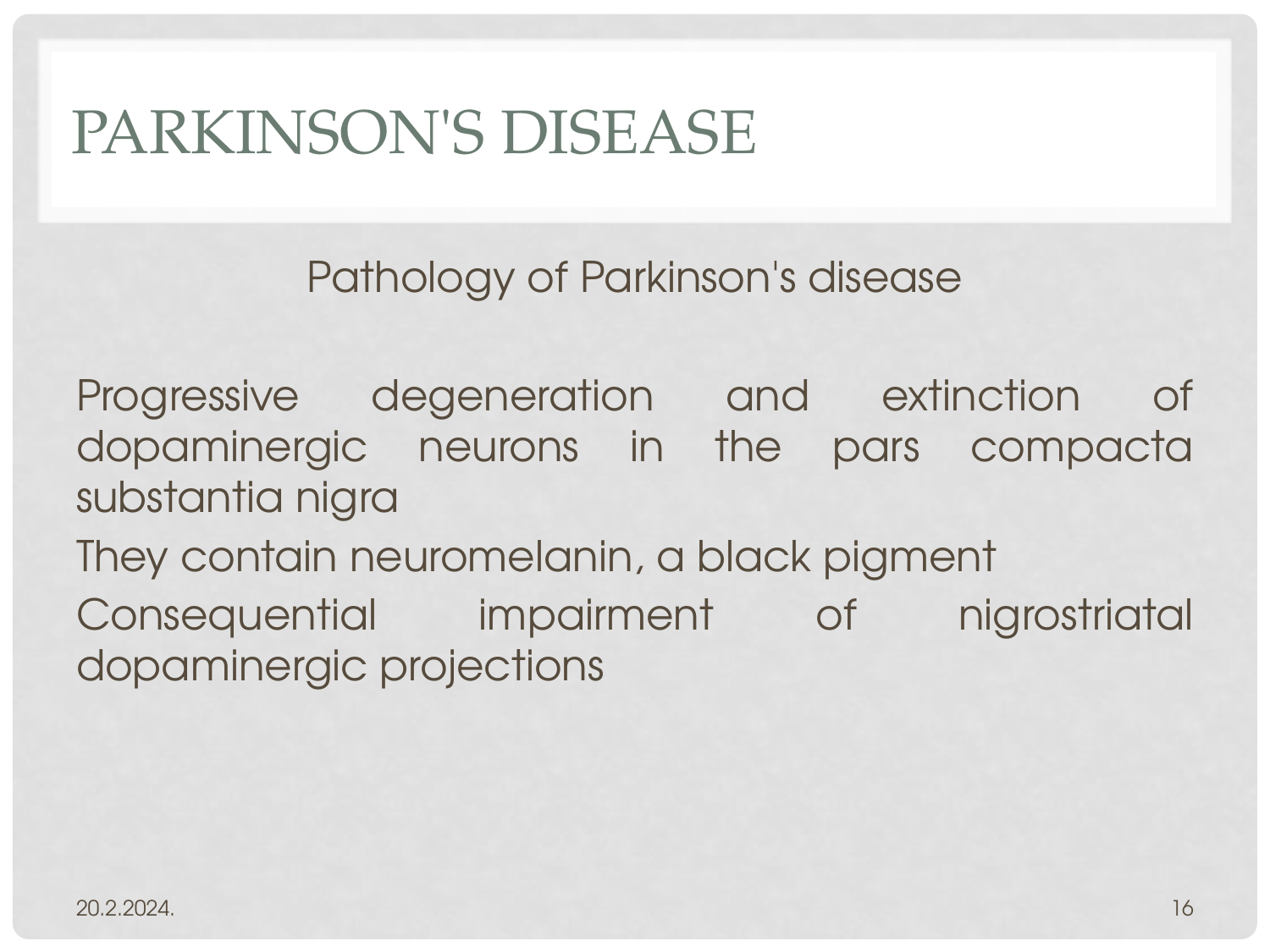

# PARKINSON'S DISEASE
Pathology of Parkinson's disease

Progressive degeneration and extinction of dopaminergic neurons in the pars compacta substantia nigra
They contain neuromelanin, a black pigment
Consequential impairment of nigrostriatal dopaminergic projections
20.2.2024.
16